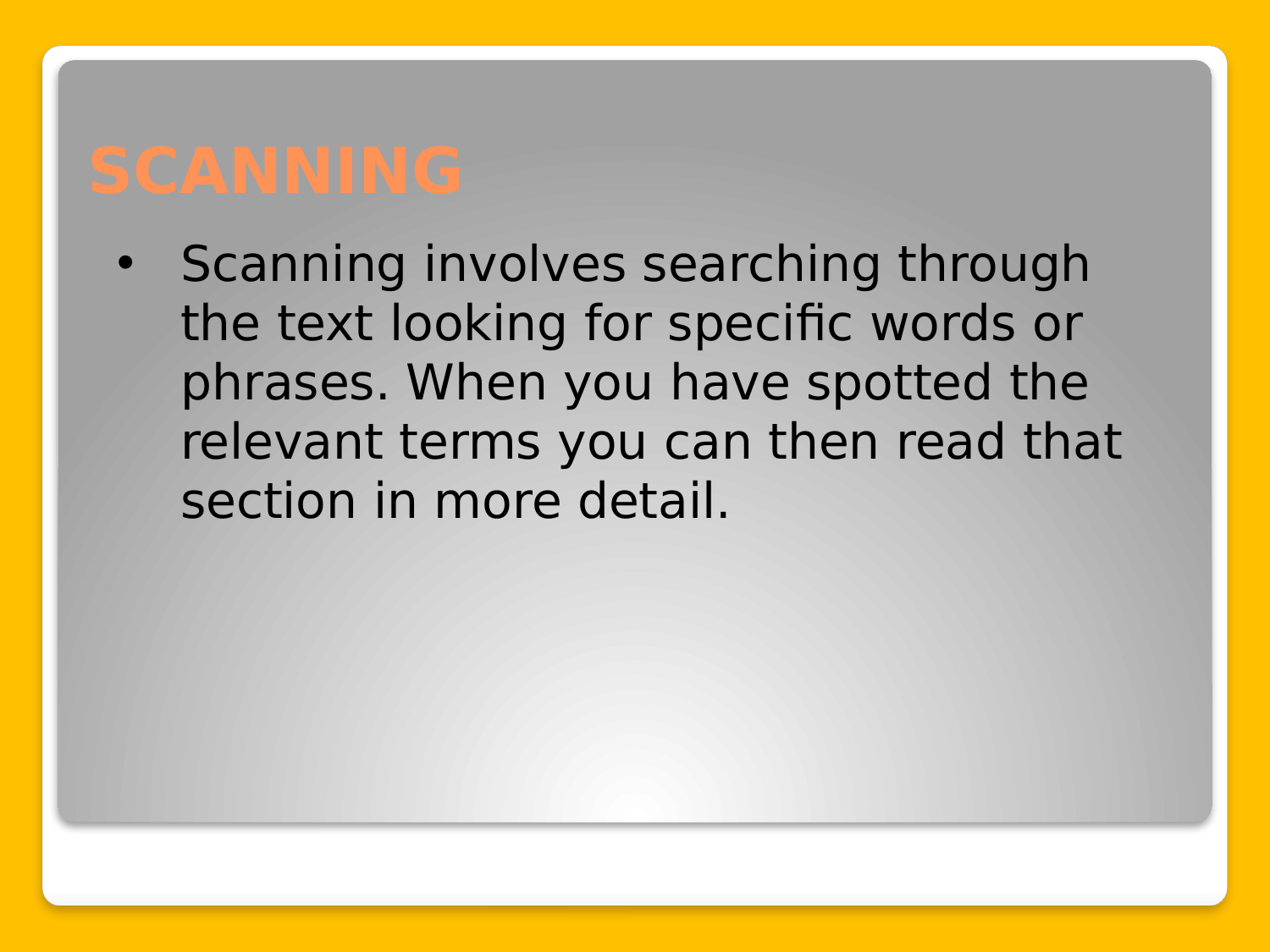

# SCANNING
Scanning involves searching through the text looking for specific words or phrases. When you have spotted the relevant terms you can then read that section in more detail.